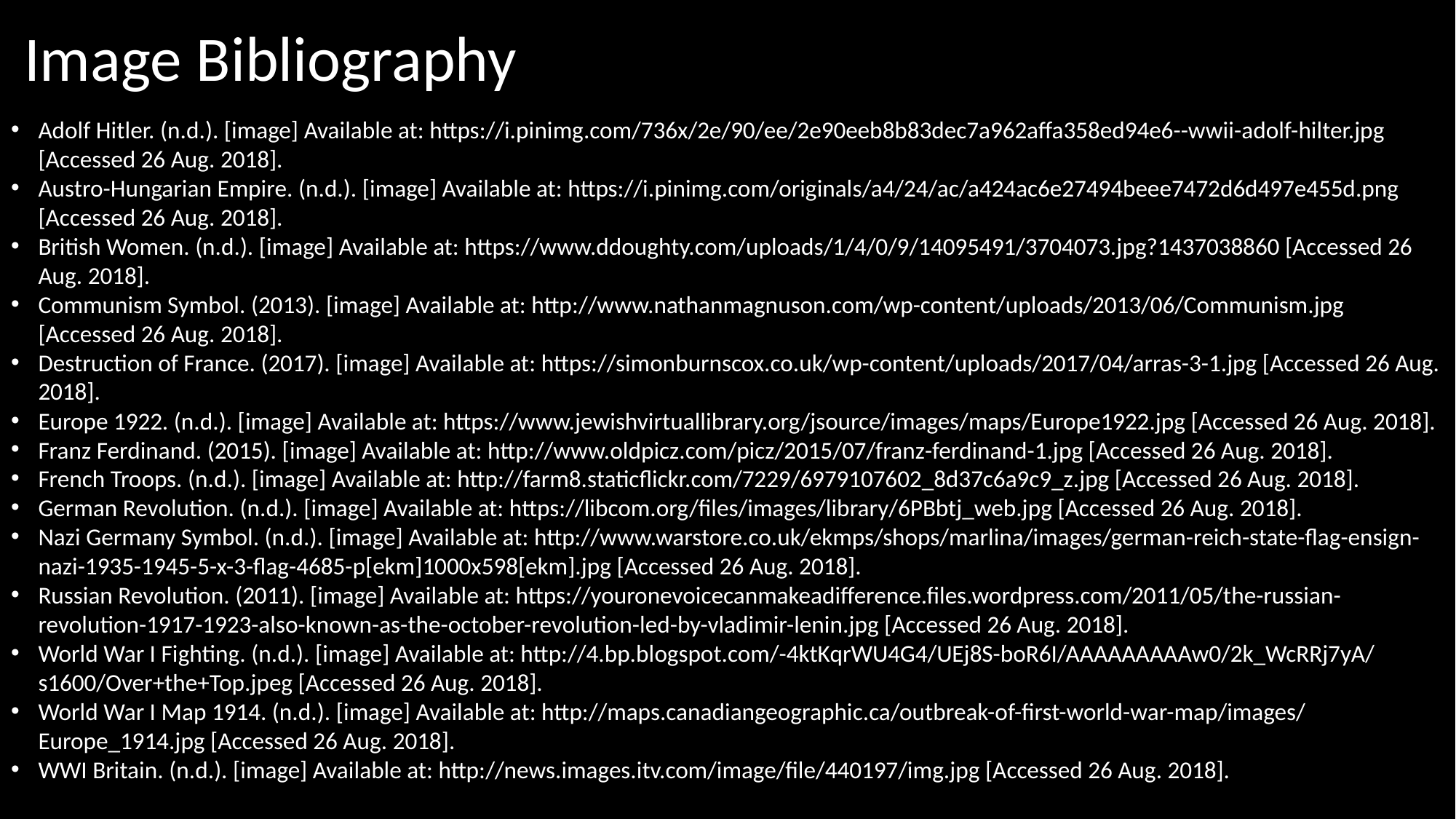

# Image Bibliography
Adolf Hitler. (n.d.). [image] Available at: https://i.pinimg.com/736x/2e/90/ee/2e90eeb8b83dec7a962affa358ed94e6--wwii-adolf-hilter.jpg [Accessed 26 Aug. 2018].
Austro-Hungarian Empire. (n.d.). [image] Available at: https://i.pinimg.com/originals/a4/24/ac/a424ac6e27494beee7472d6d497e455d.png [Accessed 26 Aug. 2018].
British Women. (n.d.). [image] Available at: https://www.ddoughty.com/uploads/1/4/0/9/14095491/3704073.jpg?1437038860 [Accessed 26 Aug. 2018].
Communism Symbol. (2013). [image] Available at: http://www.nathanmagnuson.com/wp-content/uploads/2013/06/Communism.jpg [Accessed 26 Aug. 2018].
Destruction of France. (2017). [image] Available at: https://simonburnscox.co.uk/wp-content/uploads/2017/04/arras-3-1.jpg [Accessed 26 Aug. 2018].
Europe 1922. (n.d.). [image] Available at: https://www.jewishvirtuallibrary.org/jsource/images/maps/Europe1922.jpg [Accessed 26 Aug. 2018].
Franz Ferdinand. (2015). [image] Available at: http://www.oldpicz.com/picz/2015/07/franz-ferdinand-1.jpg [Accessed 26 Aug. 2018].
French Troops. (n.d.). [image] Available at: http://farm8.staticflickr.com/7229/6979107602_8d37c6a9c9_z.jpg [Accessed 26 Aug. 2018].
German Revolution. (n.d.). [image] Available at: https://libcom.org/files/images/library/6PBbtj_web.jpg [Accessed 26 Aug. 2018].
Nazi Germany Symbol. (n.d.). [image] Available at: http://www.warstore.co.uk/ekmps/shops/marlina/images/german-reich-state-flag-ensign-nazi-1935-1945-5-x-3-flag-4685-p[ekm]1000x598[ekm].jpg [Accessed 26 Aug. 2018].
Russian Revolution. (2011). [image] Available at: https://youronevoicecanmakeadifference.files.wordpress.com/2011/05/the-russian-revolution-1917-1923-also-known-as-the-october-revolution-led-by-vladimir-lenin.jpg [Accessed 26 Aug. 2018].
World War I Fighting. (n.d.). [image] Available at: http://4.bp.blogspot.com/-4ktKqrWU4G4/UEj8S-boR6I/AAAAAAAAAw0/2k_WcRRj7yA/s1600/Over+the+Top.jpeg [Accessed 26 Aug. 2018].
World War I Map 1914. (n.d.). [image] Available at: http://maps.canadiangeographic.ca/outbreak-of-first-world-war-map/images/Europe_1914.jpg [Accessed 26 Aug. 2018].
WWI Britain. (n.d.). [image] Available at: http://news.images.itv.com/image/file/440197/img.jpg [Accessed 26 Aug. 2018].